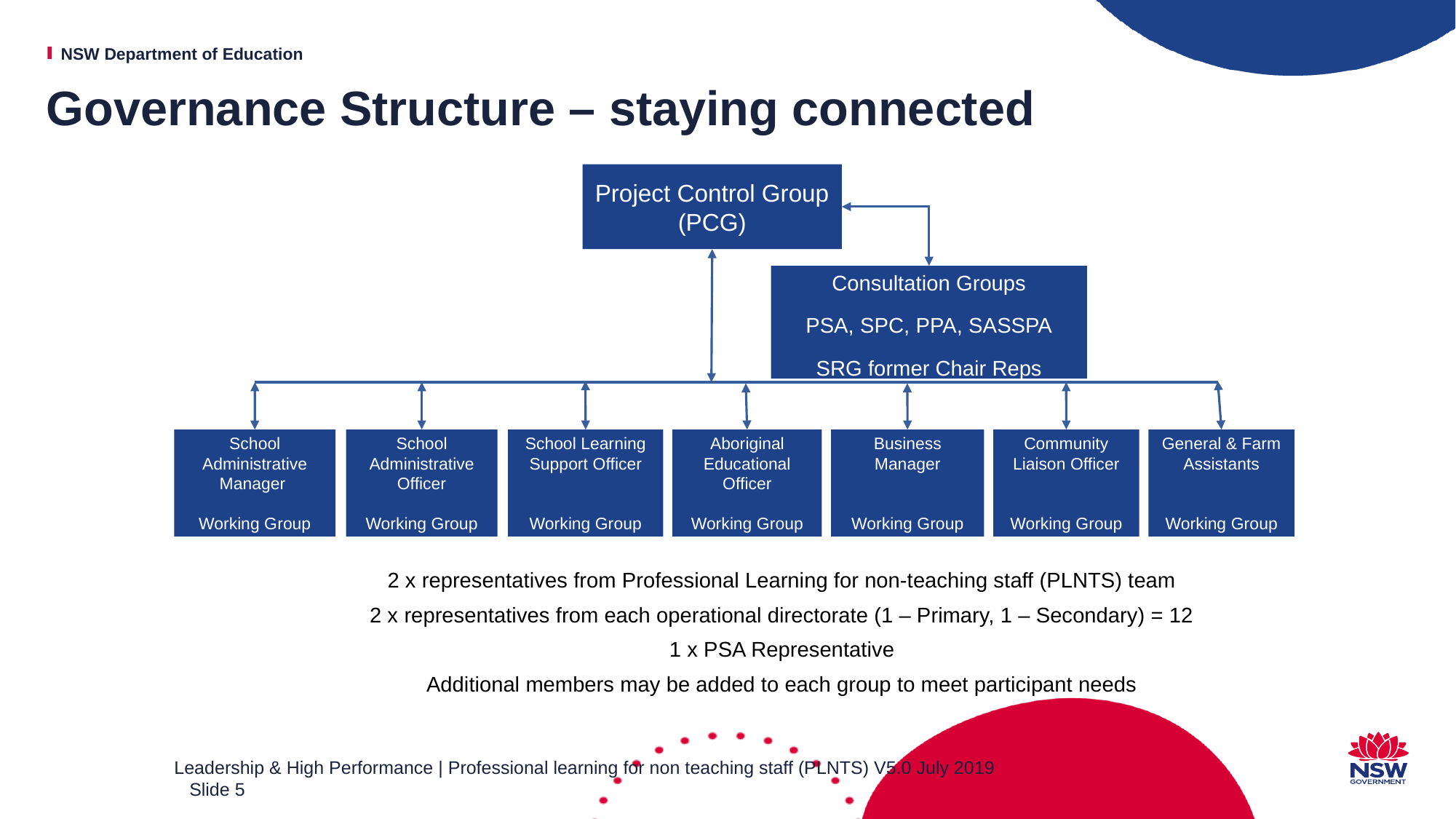

# Governance Structure – staying connected
Project Control Group (PCG)
Consultation Groups
PSA, SPC, PPA, SASSPA
SRG former Chair Reps
Community Liaison Officer

Working Group
School Administrative Manager

Working Group
School Administrative Officer

Working Group
School Learning Support Officer

Working Group
Aboriginal Educational Officer

Working Group
Business Manager

Working Group
General & Farm Assistants

Working Group
2 x representatives from Professional Learning for non-teaching staff (PLNTS) team
2 x representatives from each operational directorate (1 – Primary, 1 – Secondary) = 12
1 x PSA Representative
Additional members may be added to each group to meet participant needs
Leadership & High Performance | Professional learning for non teaching staff (PLNTS) V5.0 July 2019    Slide 5